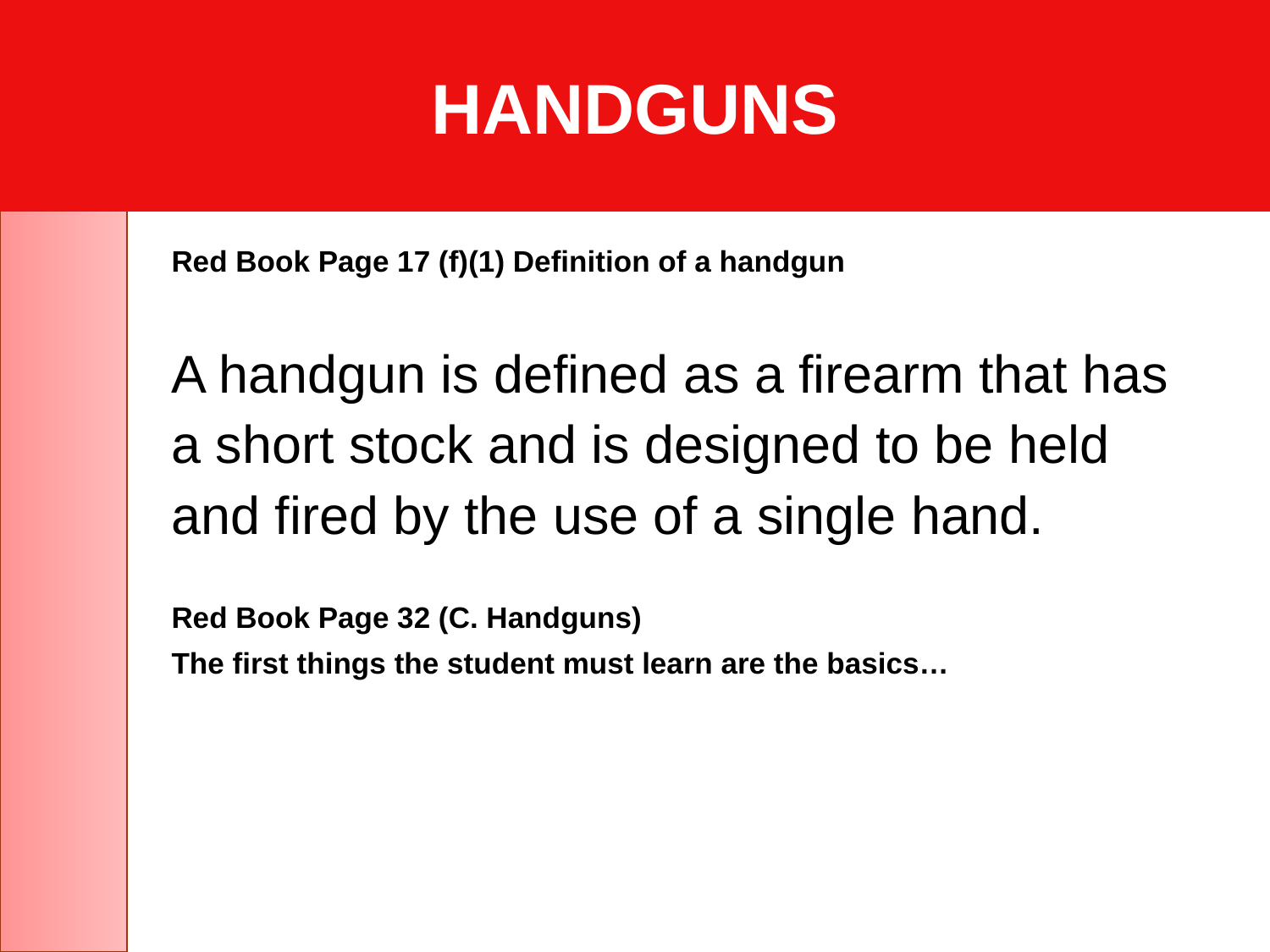

# HANDGUNS

Red Book Page 17 (f)(1) Definition of a handgun

A handgun is defined as a firearm that has a short stock and is designed to be held and fired by the use of a single hand.

Red Book Page 32 (C. Handguns)
The first things the student must learn are the basics…